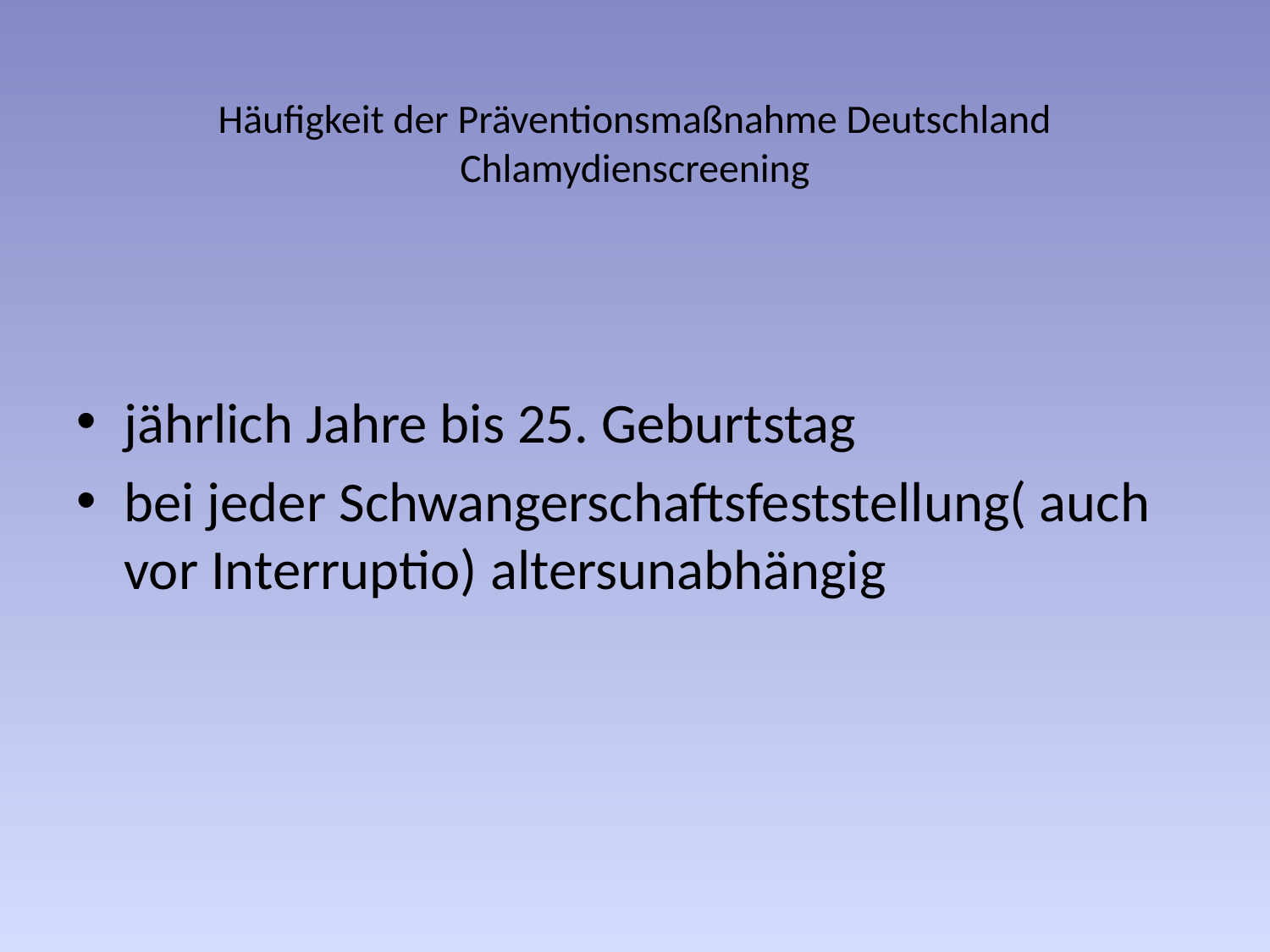

# Häufigkeit der Präventionsmaßnahme Deutschland Chlamydienscreening

jährlich Jahre bis 25. Geburtstag
bei jeder Schwangerschaftsfeststellung( auch vor Interruptio) altersunabhängig